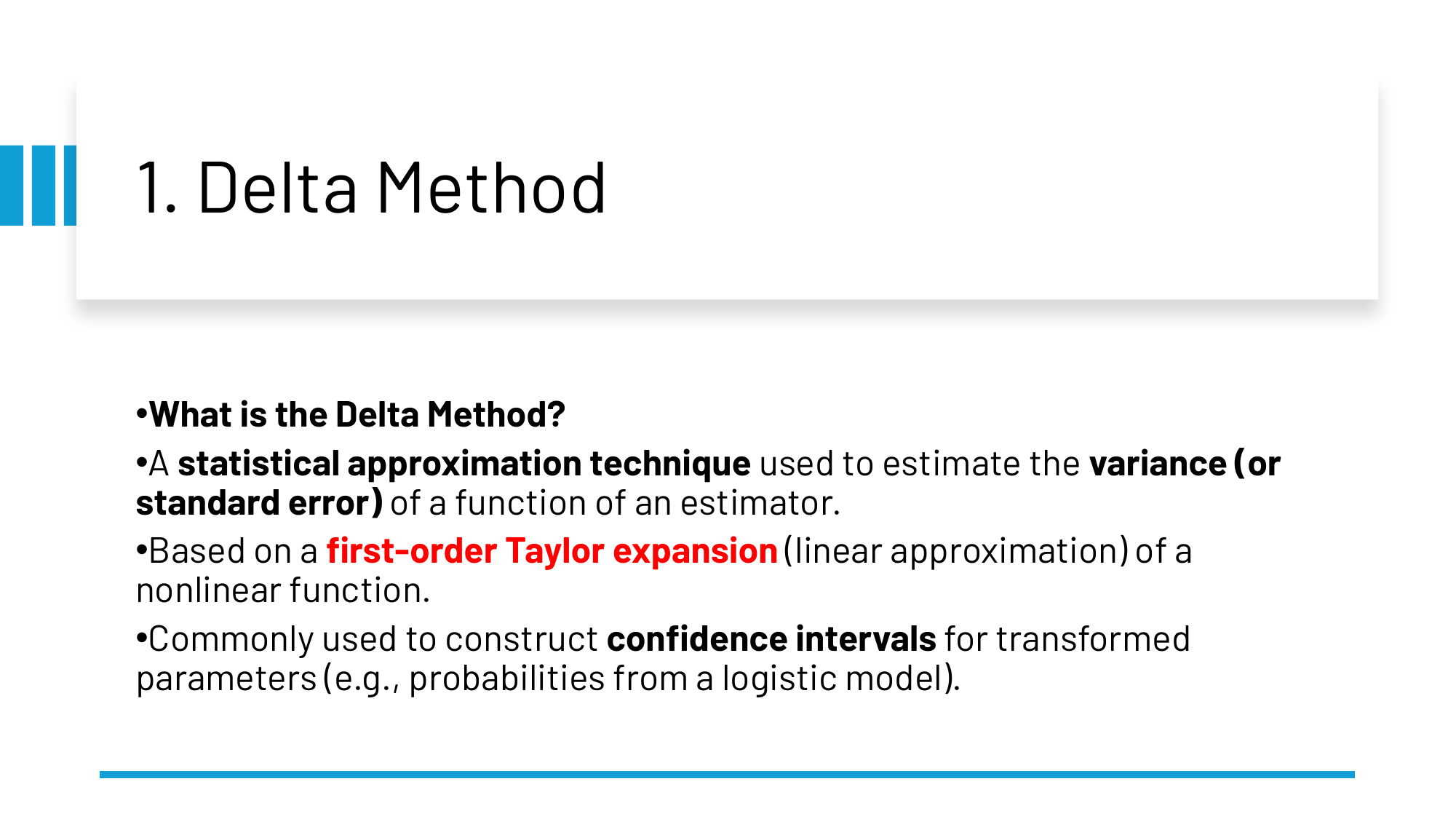

# 1. Delta Method

What is the Delta Method?
A statistical approximation technique used to estimate the variance (or standard error) of a function of an estimator.
Based on a first-order Taylor expansion (linear approximation) of a nonlinear function.
Commonly used to construct confidence intervals for transformed parameters (e.g., probabilities from a logistic model).